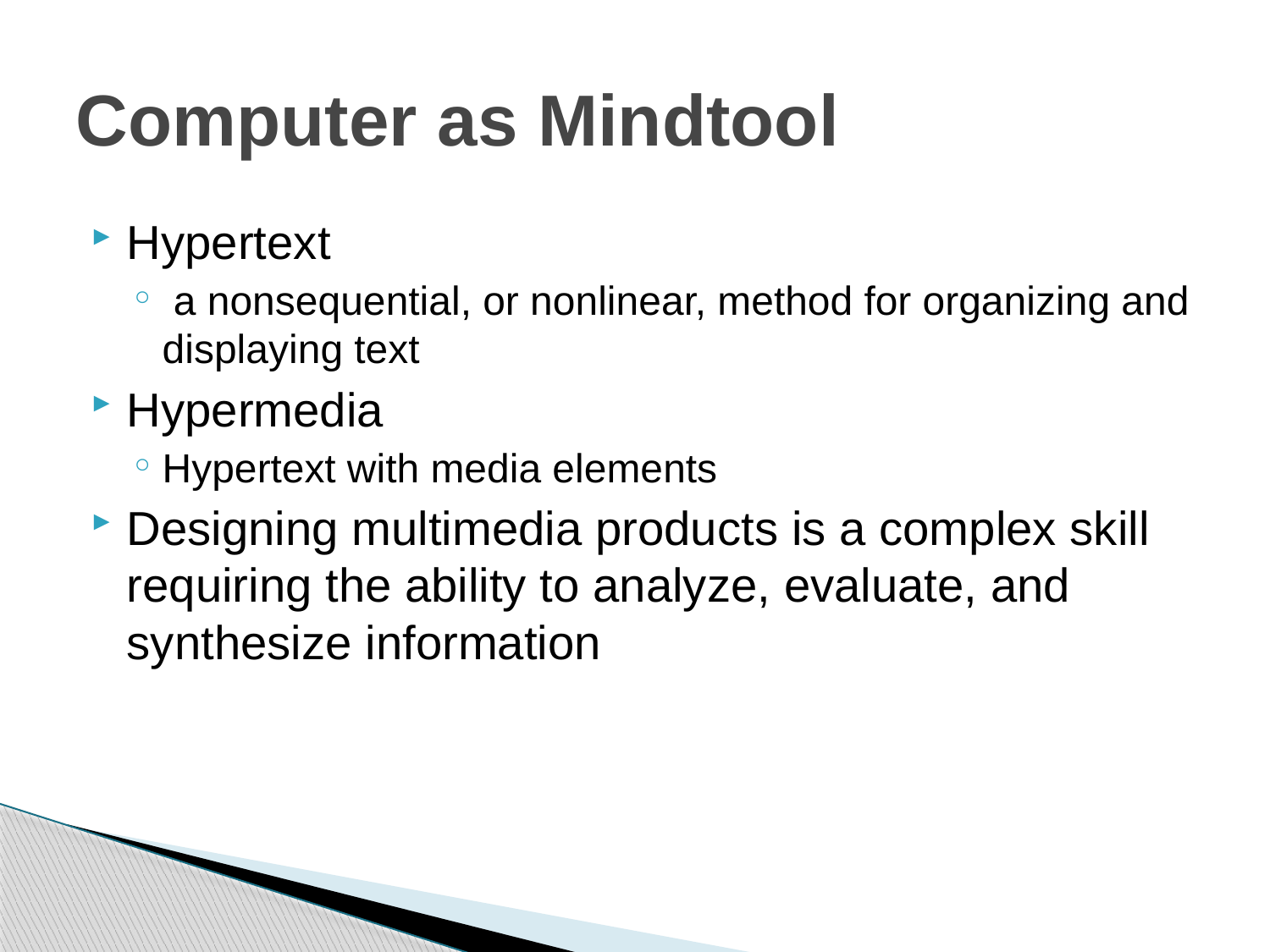

# Computer as Mindtool
Hypertext
 a nonsequential, or nonlinear, method for organizing and displaying text
Hypermedia
Hypertext with media elements
Designing multimedia products is a complex skill requiring the ability to analyze, evaluate, and synthesize information